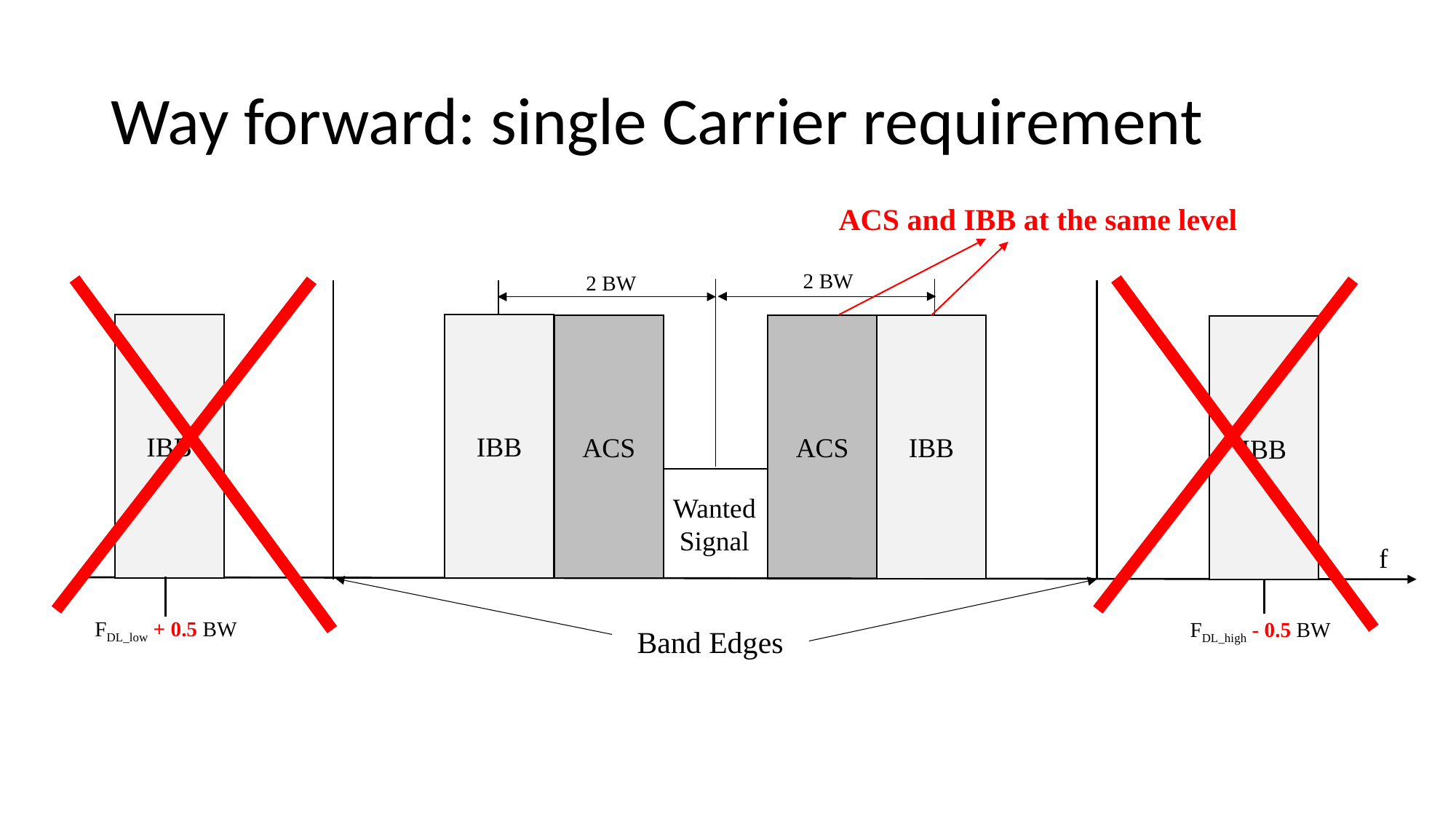

# Way forward: single Carrier requirement

ACS and IBB at the same level
2 BW
2 BW
IBB
IBB
ACS
ACS
IBB
IBB
Wanted Signal
f
FDL_low + 0.5 BW
FDL_high - 0.5 BW
Band Edges